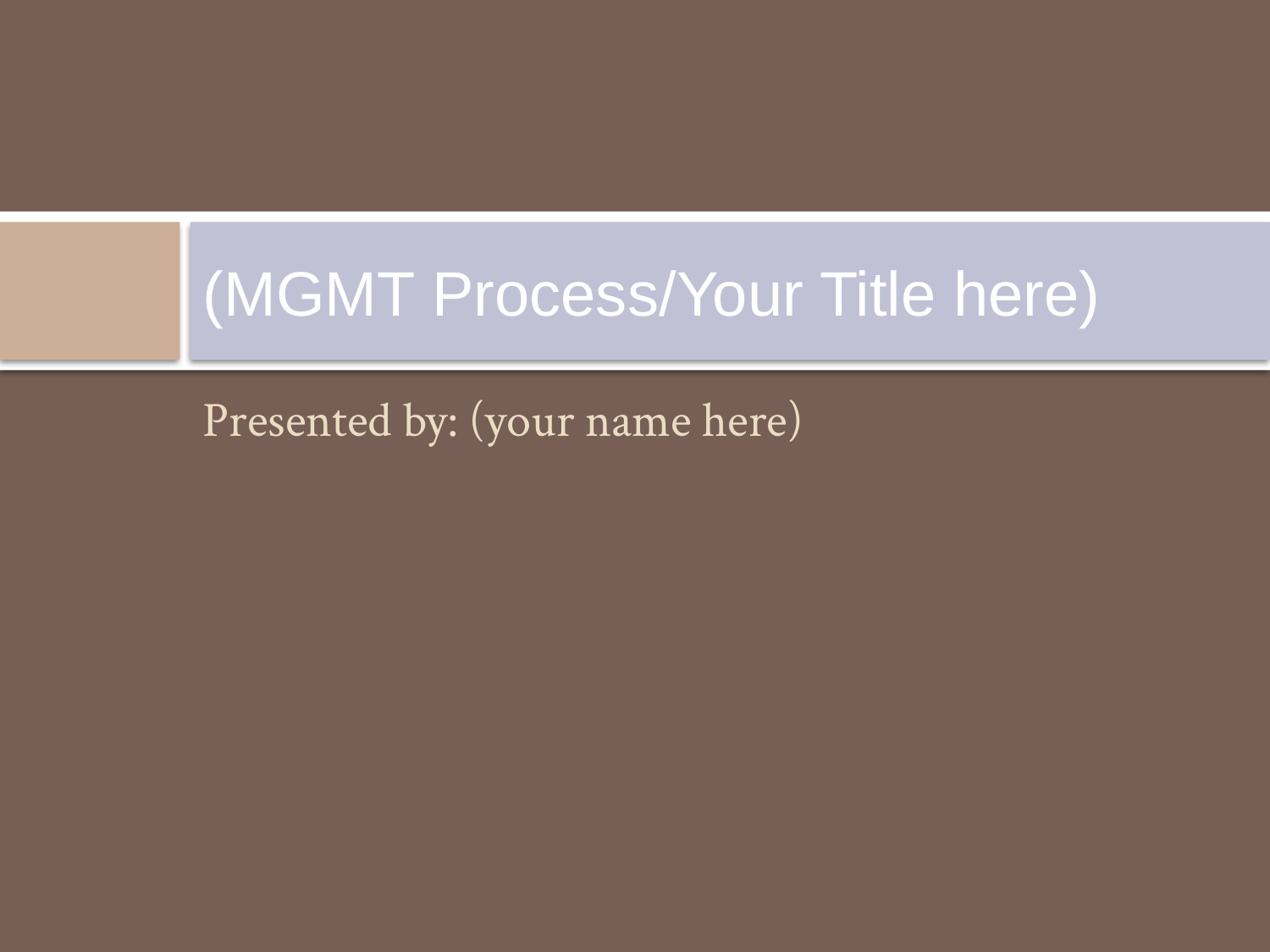

# (MGMT Process/Your Title here)
Presented by: (your name here)